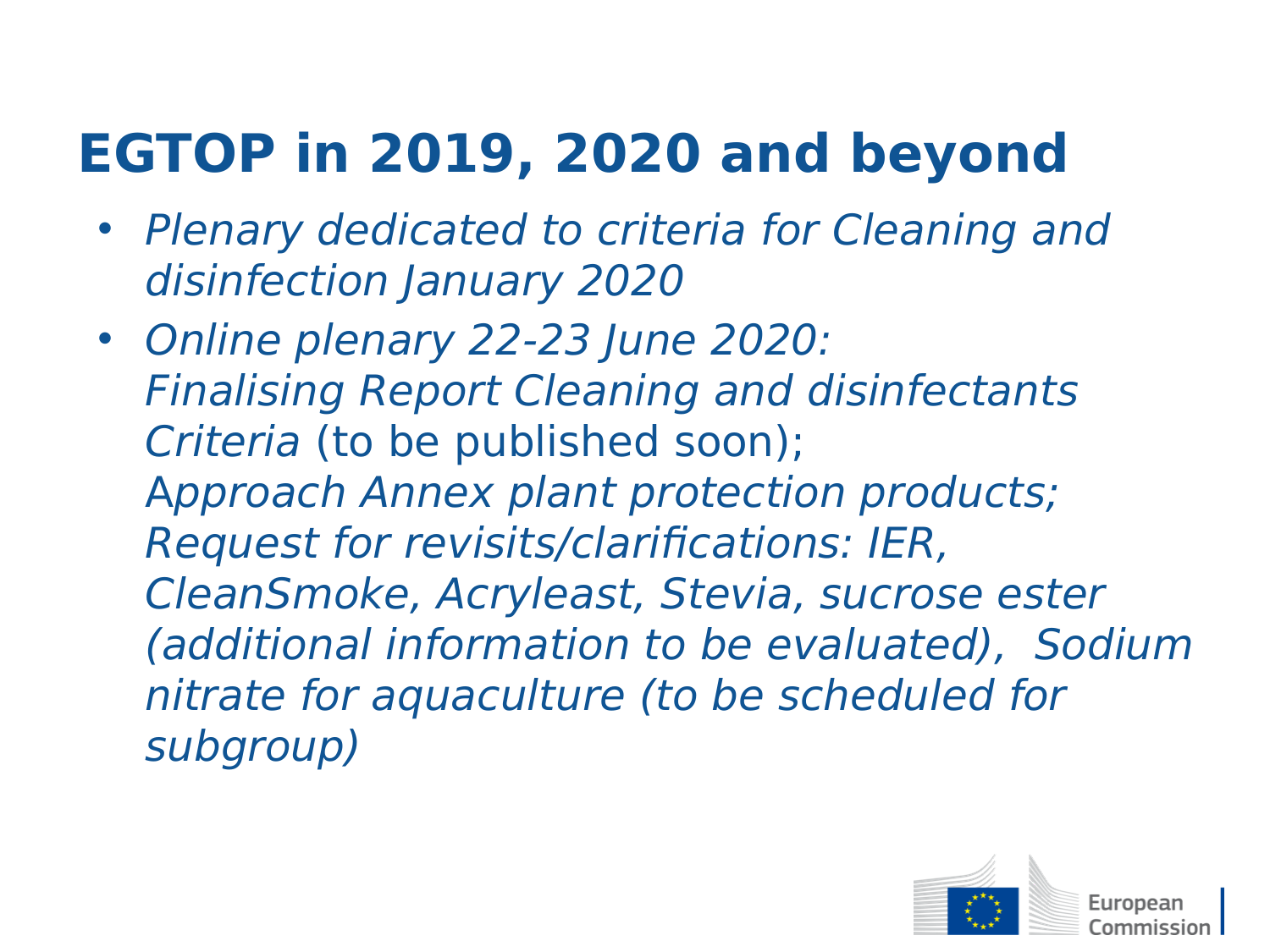

# EGTOP in 2019, 2020 and beyond
Plenary dedicated to criteria for Cleaning and disinfection January 2020
Online plenary 22-23 June 2020:
Finalising Report Cleaning and disinfectants Criteria (to be published soon);
Approach Annex plant protection products; Request for revisits/clarifications: IER, CleanSmoke, Acryleast, Stevia, sucrose ester (additional information to be evaluated),  Sodium nitrate for aquaculture (to be scheduled for subgroup)